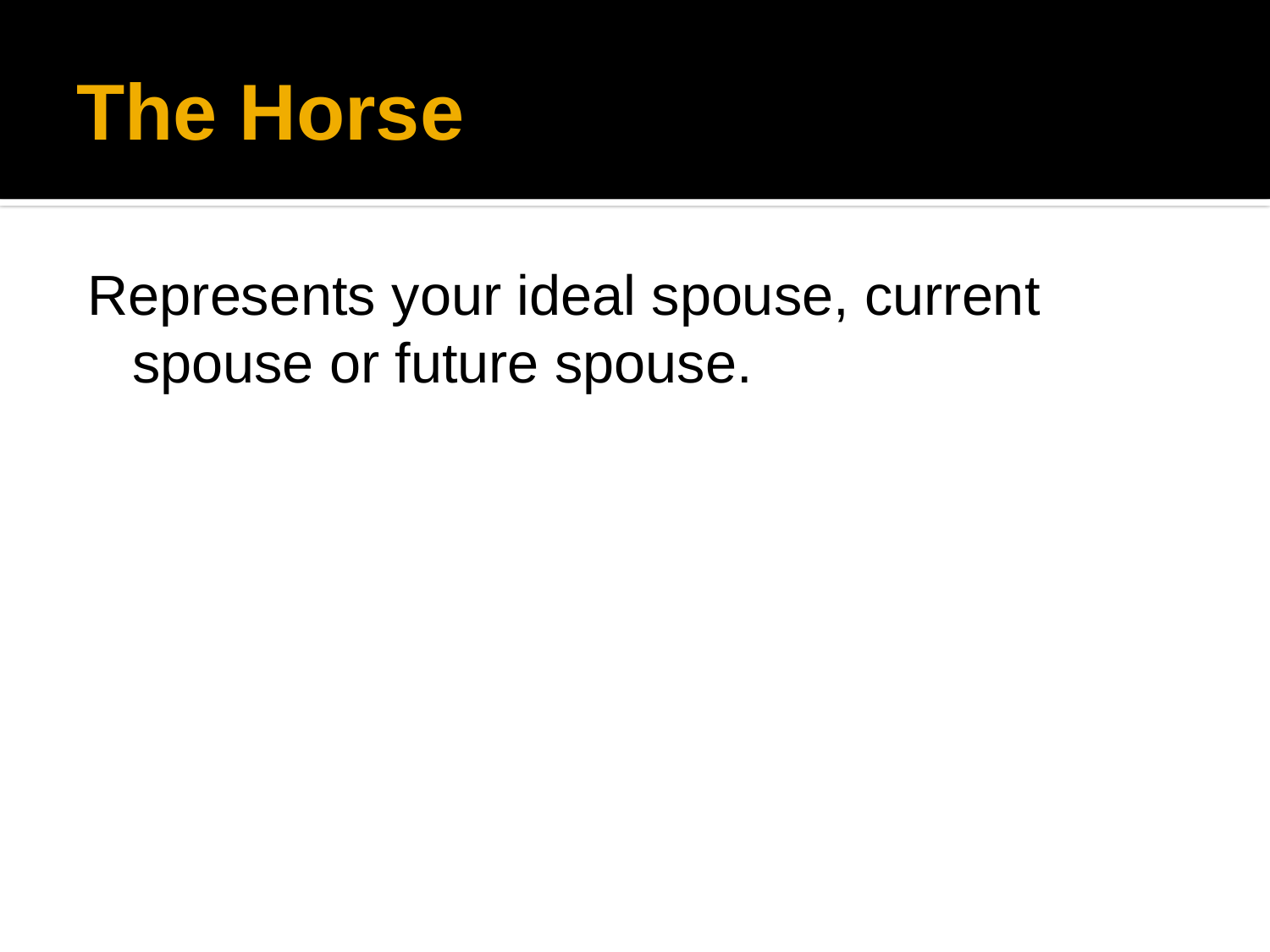

# The Horse
Represents your ideal spouse, current spouse or future spouse.